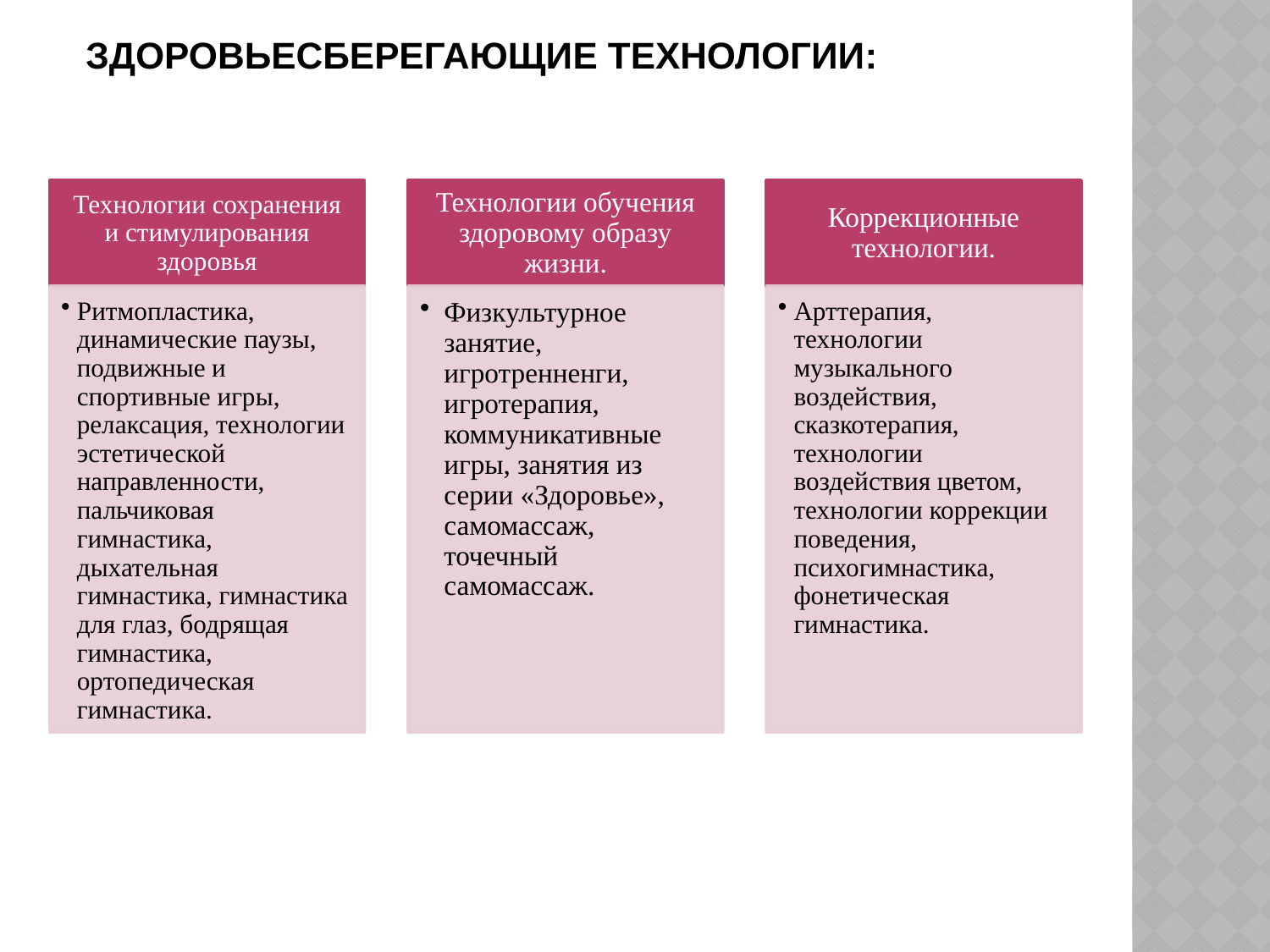

Технологии сохранения и стимулирования здоровья
Ритмопластика, динамические паузы, подвижные и спортивные игры, релаксация, технологии эстетической направленности, пальчиковая гимнастика, дыхательная гимнастика, гимнастика для глаз, бодрящая гимнастика, ортопедическая гимнастика.
Технологии обучения здоровому образу жизни.
Физкультурное занятие, игротренненги, игротерапия, коммуникативные игры, занятия из серии «Здоровье», самомассаж, точечный самомассаж.
Коррекционные технологии.
Арттерапия, технологии музыкального воздействия, сказкотерапия, технологии воздействия цветом, технологии коррекции поведения, психогимнастика, фонетическая гимнастика.
# Здоровьесберегающие технологии: